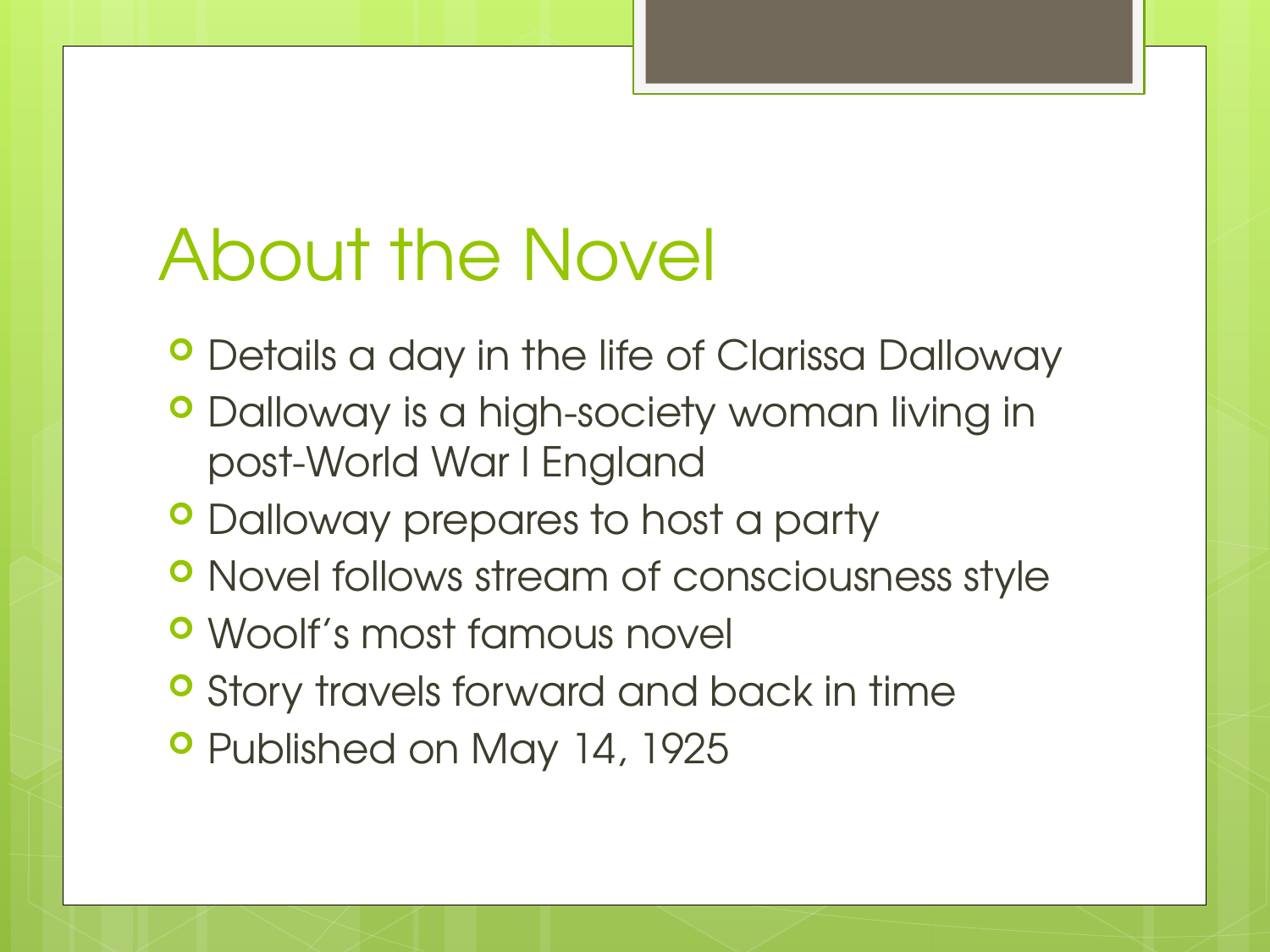

# About the Novel
Details a day in the life of Clarissa Dalloway
Dalloway is a high-society woman living in post-World War I England
Dalloway prepares to host a party
Novel follows stream of consciousness style
Woolf’s most famous novel
Story travels forward and back in time
Published on May 14, 1925